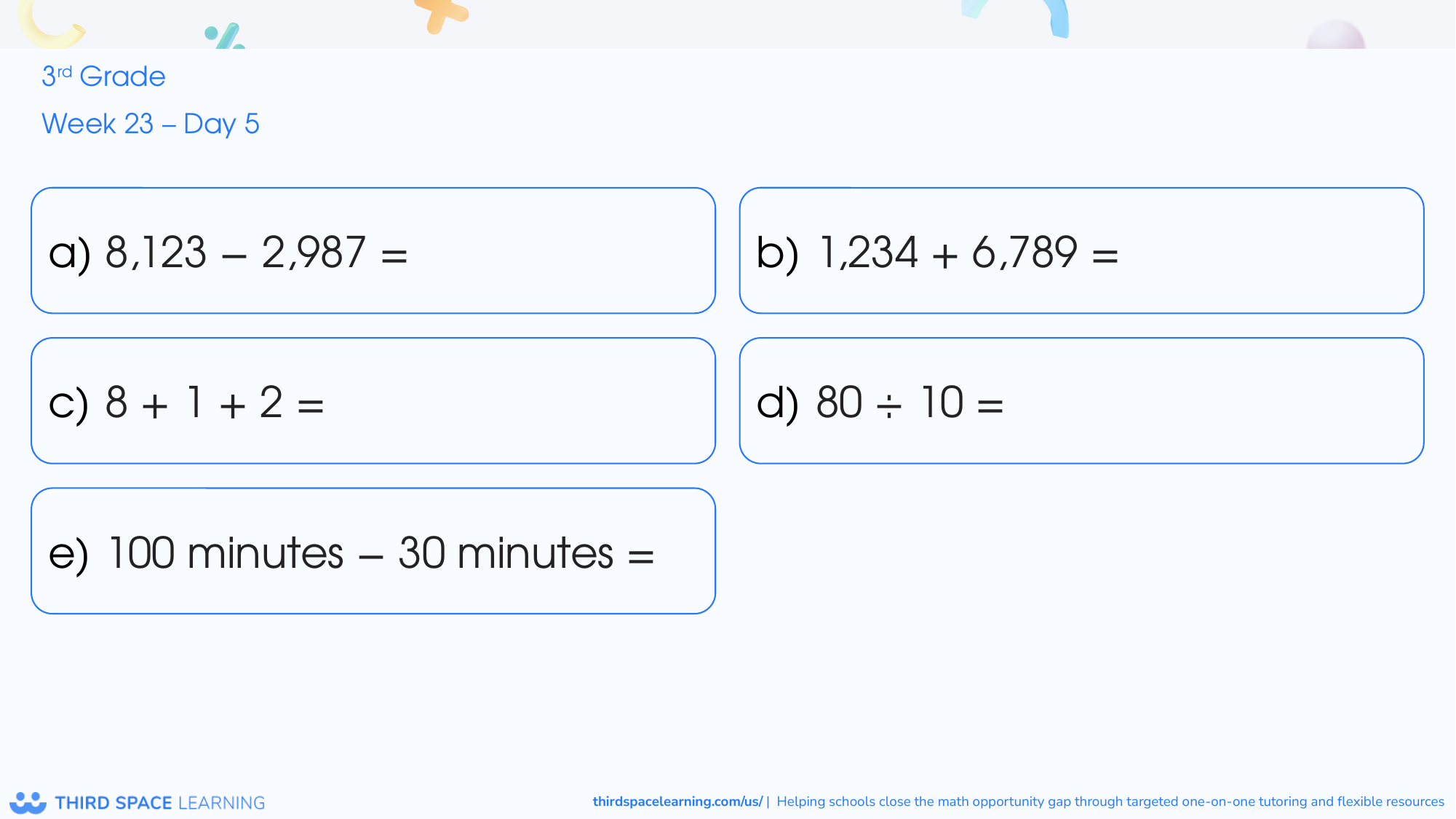

3rd Grade
Week 23 – Day 5
8,123 − 2,987 =
1,234 + 6,789 =
8 + 1 + 2 =
80 ÷ 10 =
100 minutes − 30 minutes =